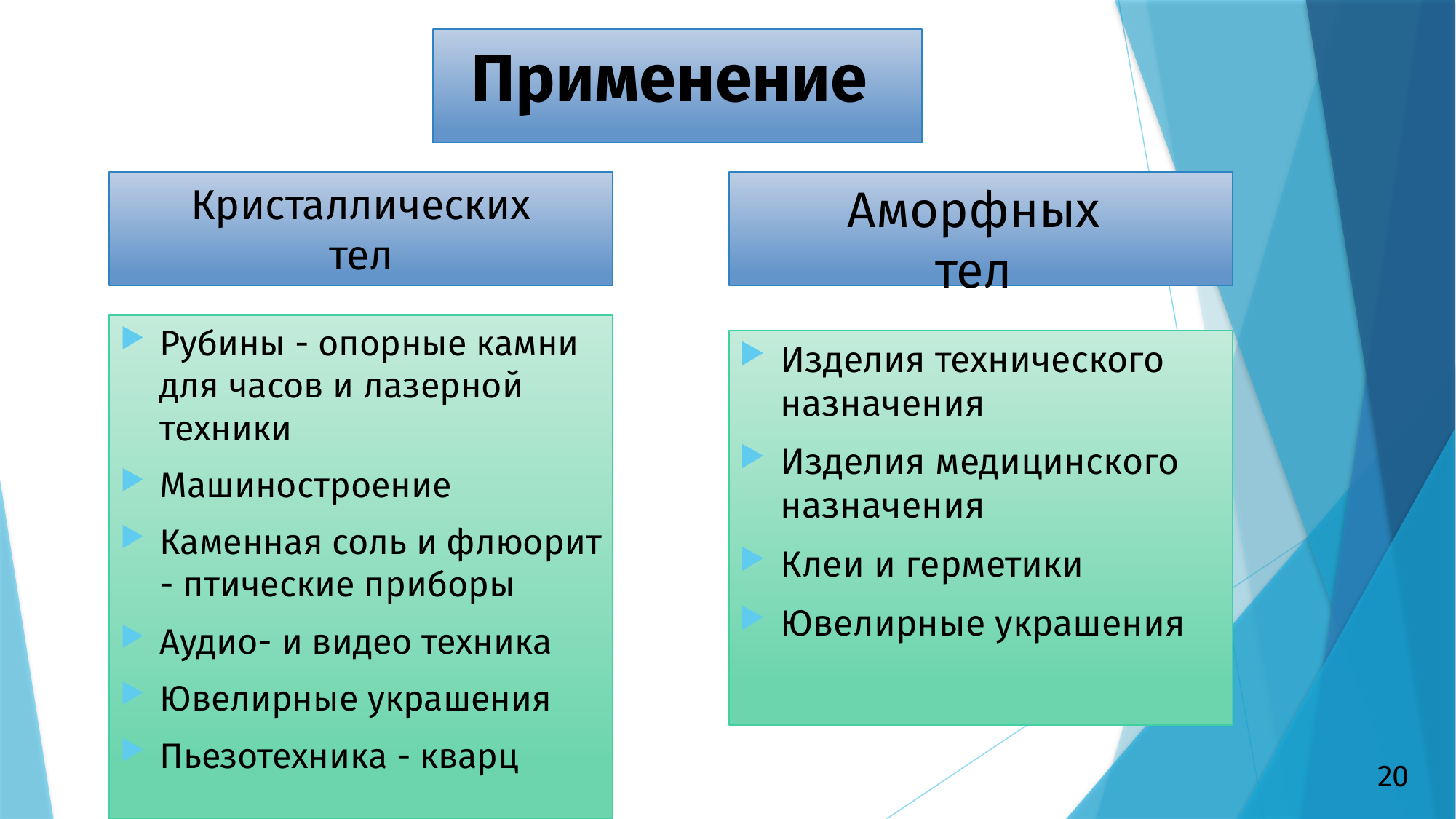

Применение
Кристаллических
тел
Аморфных
тел
Рубины - опорные камни для часов и лазерной техники
Машиностроение
Каменная соль и флюорит - птические приборы
Аудио- и видео техника
Ювелирные украшения
Пьезотехника - кварц
Изделия технического назначения
Изделия медицинского назначения
Клеи и герметики
Ювелирные украшения
20